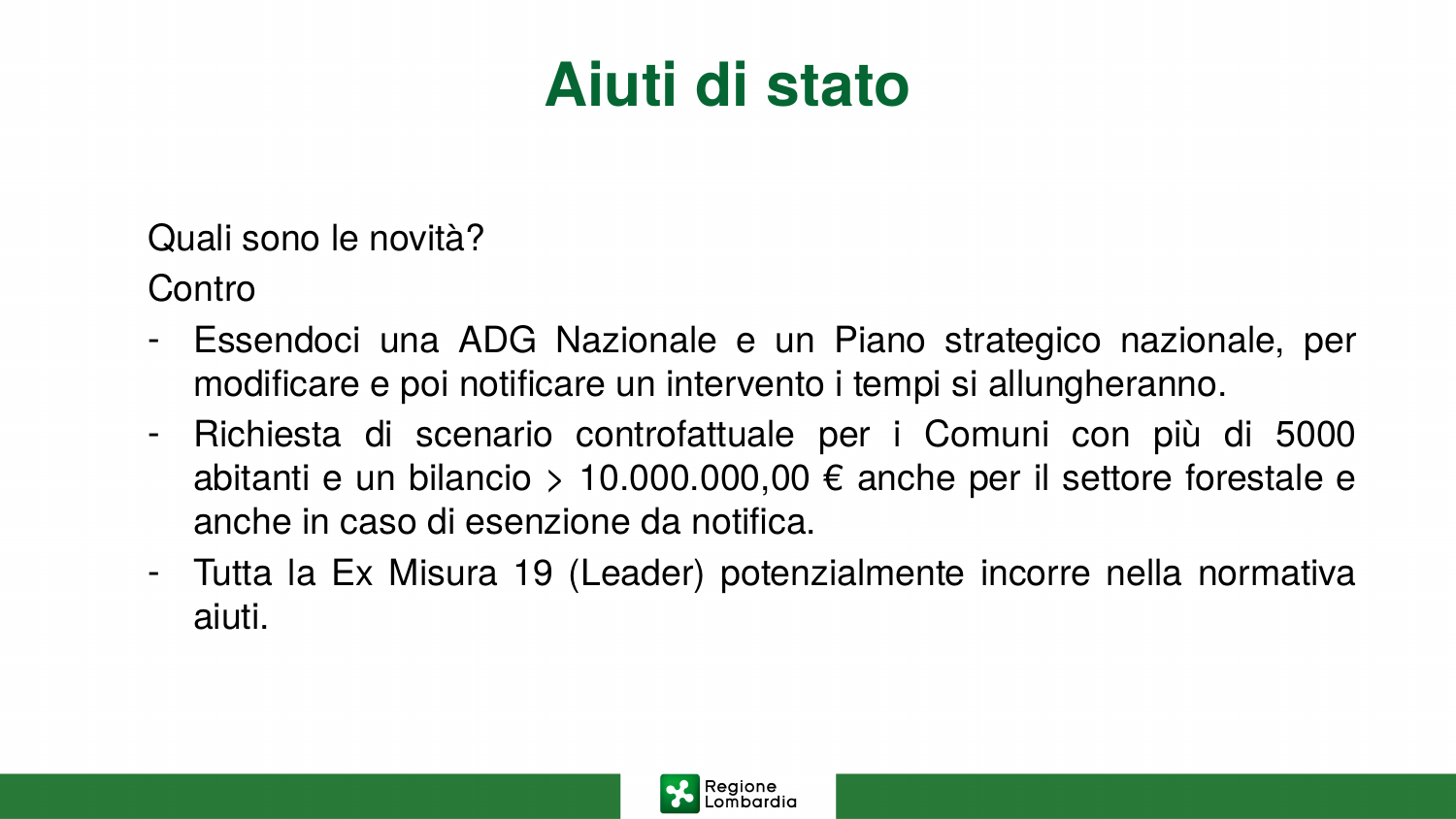

# Aiuti di stato
Quali sono le novità?
Contro
Essendoci una ADG Nazionale e un Piano strategico nazionale, per modificare e poi notificare un intervento i tempi si allungheranno.
Richiesta di scenario controfattuale per i Comuni con più di 5000 abitanti e un bilancio > 10.000.000,00 € anche per il settore forestale e anche in caso di esenzione da notifica.
Tutta la Ex Misura 19 (Leader) potenzialmente incorre nella normativa aiuti.